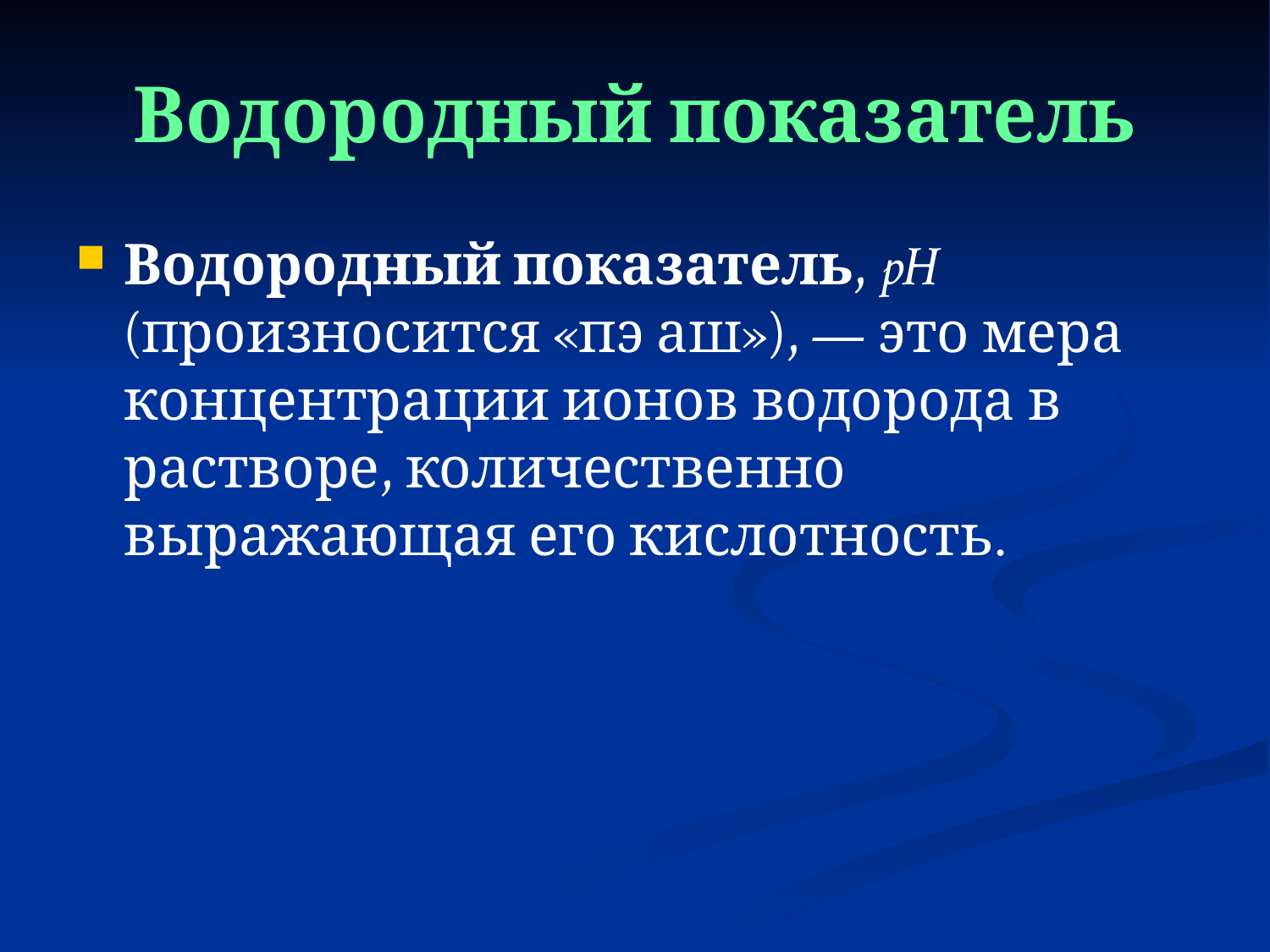

# Водородный показатель
Водородный показатель, pH (произносится «пэ аш»), — это мера концентрации ионов водорода в растворе, количественно выражающая его кислотность.